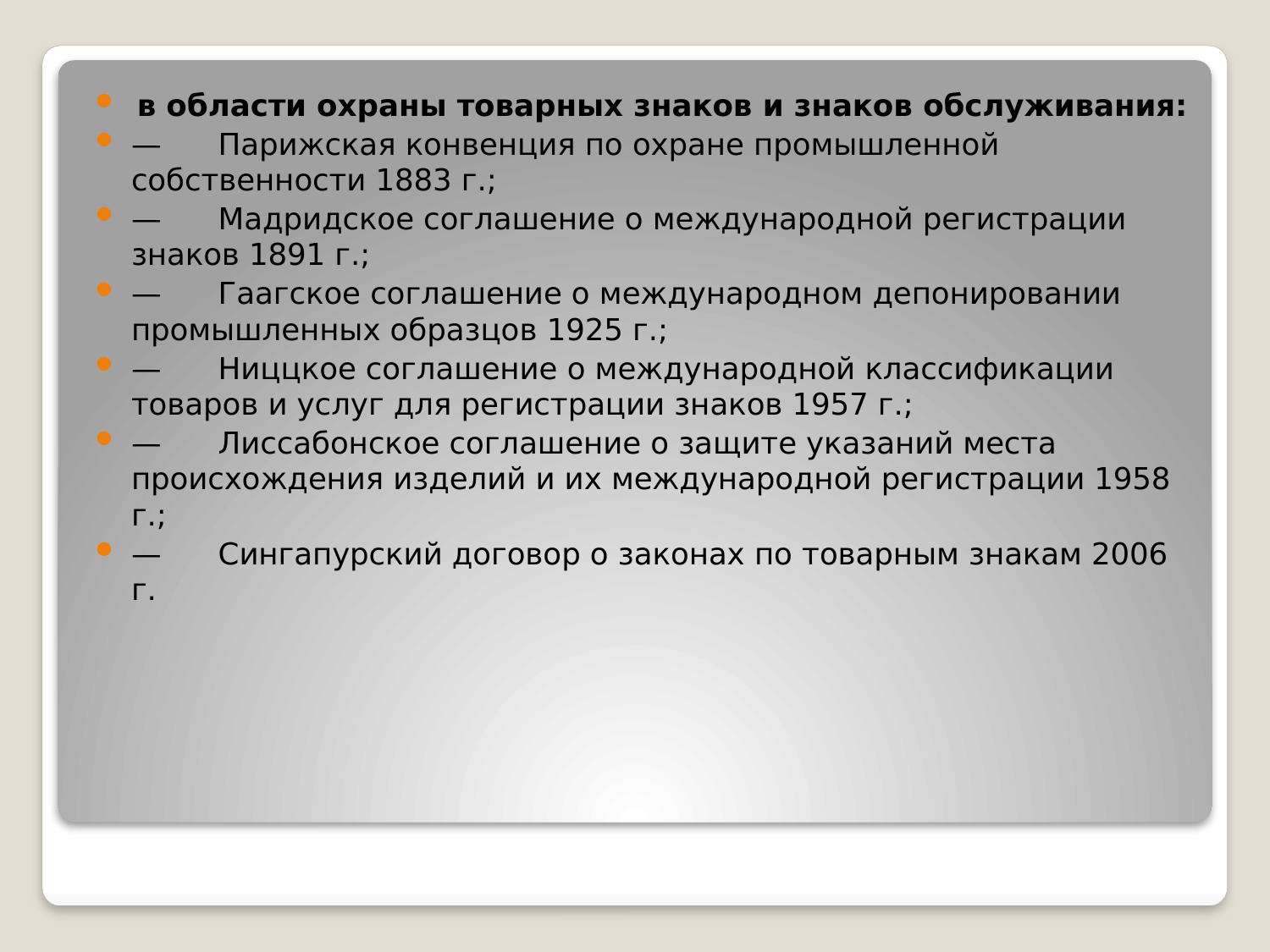

в области охраны товарных знаков и знаков обслуживания:
—	 Парижская конвенция по охране промышленной собственности 1883 г.;
—	 Мадридское соглашение о международной регистрации знаков 1891 г.;
—	 Гаагское соглашение о международном депонировании промышленных образцов 1925 г.;
—	 Ниццкое соглашение о международной классификации товаров и услуг для регистрации знаков 1957 г.;
—	 Лиссабонское соглашение о защите указаний места происхождения изделий и их международной регистрации 1958 г.;
—	 Сингапурский договор о законах по товарным знакам 2006 г.

#